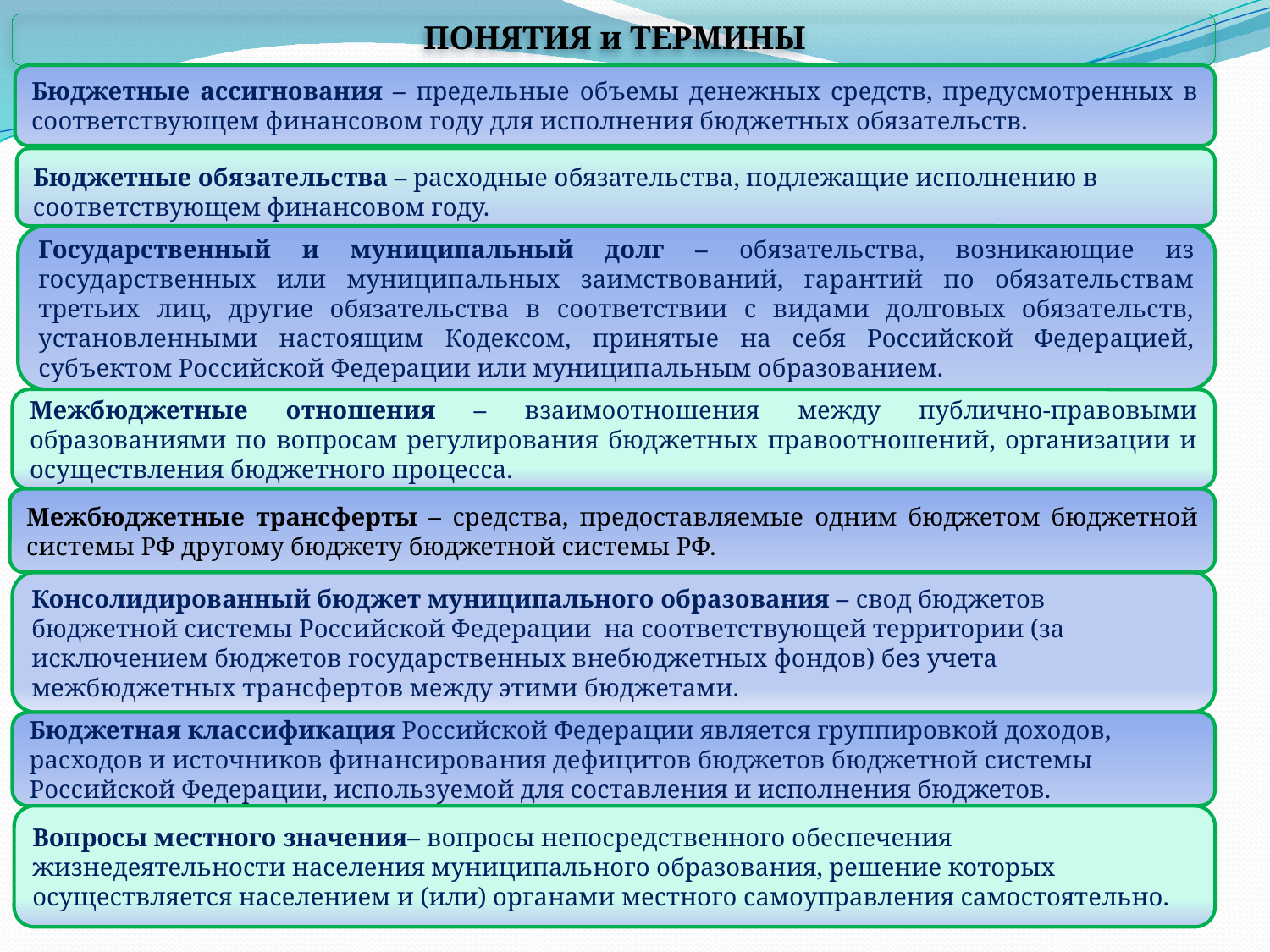

ПОНЯТИЯ и ТЕРМИНЫ
Бюджетные ассигнования – предельные объемы денежных средств, предусмотренных в соответствующем финансовом году для исполнения бюджетных обязательств.

Бюджетные обязательства – расходные обязательства, подлежащие исполнению в соответствующем финансовом году.

Государственный и муниципальный долг – обязательства, возникающие из государственных или муниципальных заимствований, гарантий по обязательствам третьих лиц, другие обязательства в соответствии с видами долговых обязательств, установленными настоящим Кодексом, принятые на себя Российской Федерацией, субъектом Российской Федерации или муниципальным образованием.
Межбюджетные отношения – взаимоотношения между публично-правовыми образованиями по вопросам регулирования бюджетных правоотношений, организации и осуществления бюджетного процесса.
Межбюджетные трансферты – средства, предоставляемые одним бюджетом бюджетной системы РФ другому бюджету бюджетной системы РФ.
Консолидированный бюджет муниципального образования – свод бюджетов бюджетной системы Российской Федерации  на соответствующей территории (за исключением бюджетов государственных внебюджетных фондов) без учета межбюджетных трансфертов между этими бюджетами.
Бюджетная классификация Российской Федерации является группировкой доходов, расходов и источников финансирования дефицитов бюджетов бюджетной системы Российской Федерации, используемой для составления и исполнения бюджетов.
Вопросы местного значения– вопросы непосредственного обеспечения жизнедеятельности населения муниципального образования, решение которых осуществляется населением и (или) органами местного самоуправления самостоятельно.